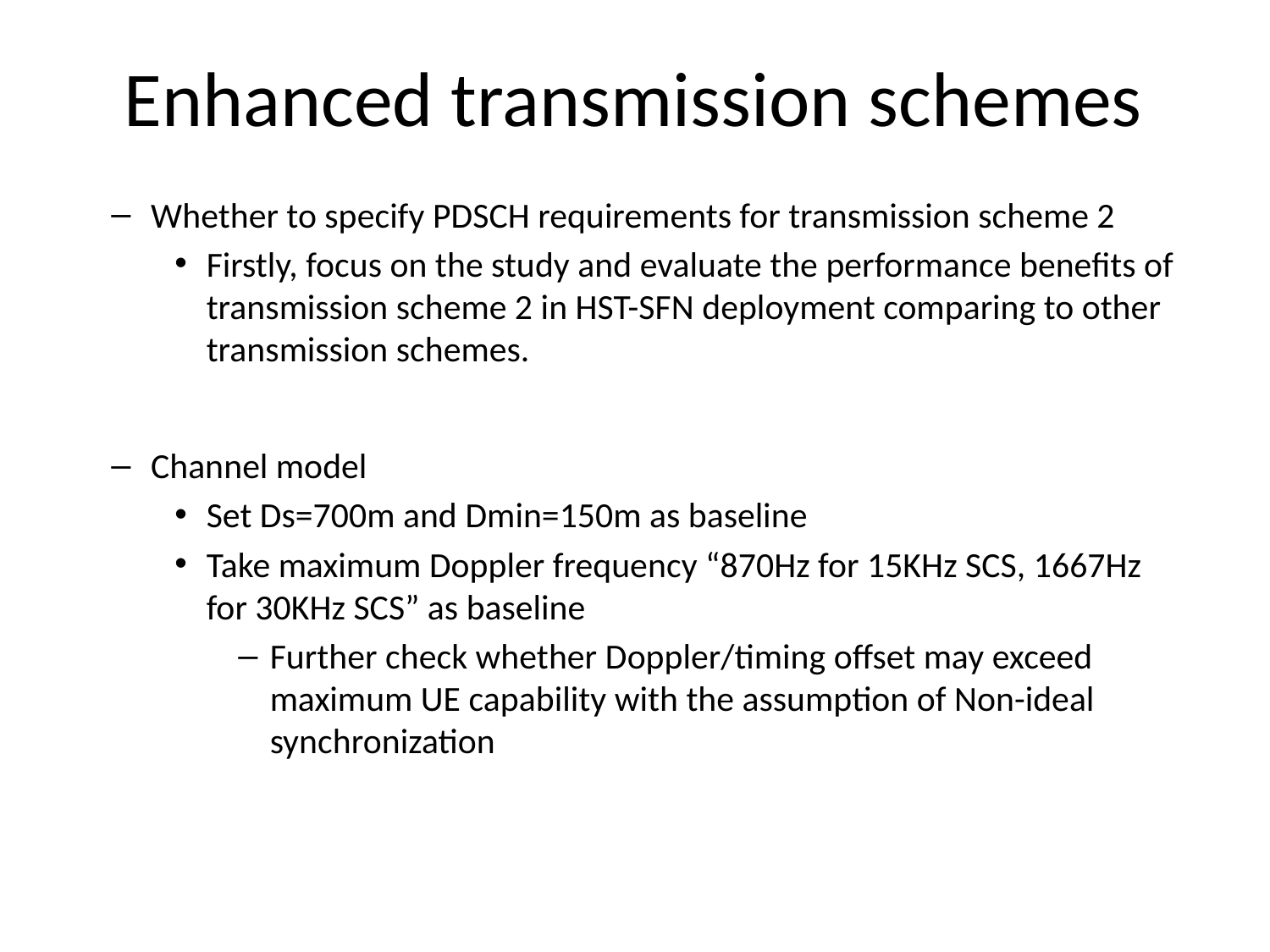

# Enhanced transmission schemes
Whether to specify PDSCH requirements for transmission scheme 2
Firstly, focus on the study and evaluate the performance benefits of transmission scheme 2 in HST-SFN deployment comparing to other transmission schemes.

Channel model
Set Ds=700m and Dmin=150m as baseline
Take maximum Doppler frequency “870Hz for 15KHz SCS, 1667Hz for 30KHz SCS” as baseline
Further check whether Doppler/timing offset may exceed maximum UE capability with the assumption of Non-ideal synchronization